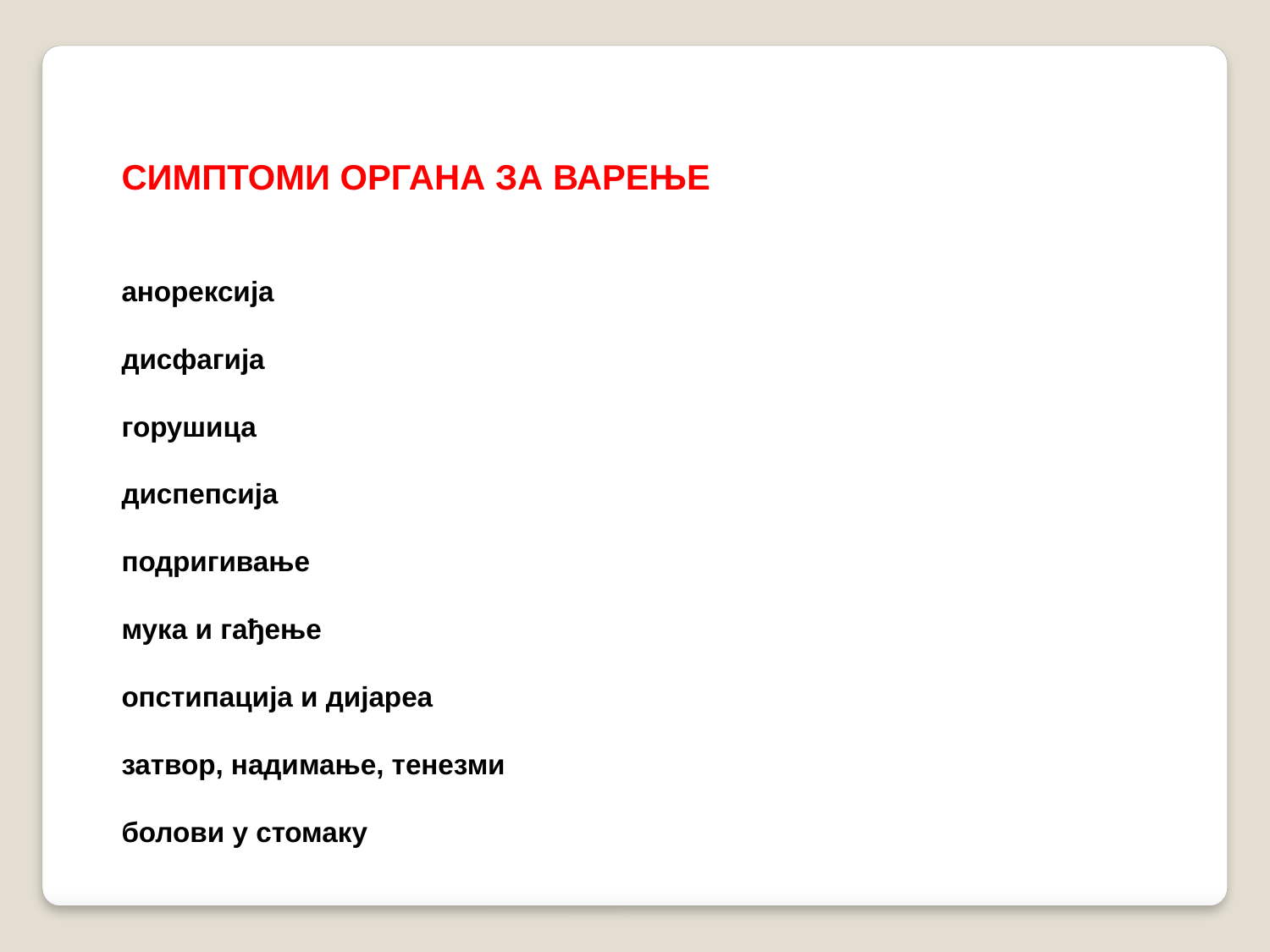

СИМПТОМИ ОРГАНА ЗА ВАРЕЊЕ

анорексија

дисфагија

горушица

диспепсија

подригивање

мука и гађење

опстипација и дијареа

затвор, надимање, тенезми

болови у стомаку